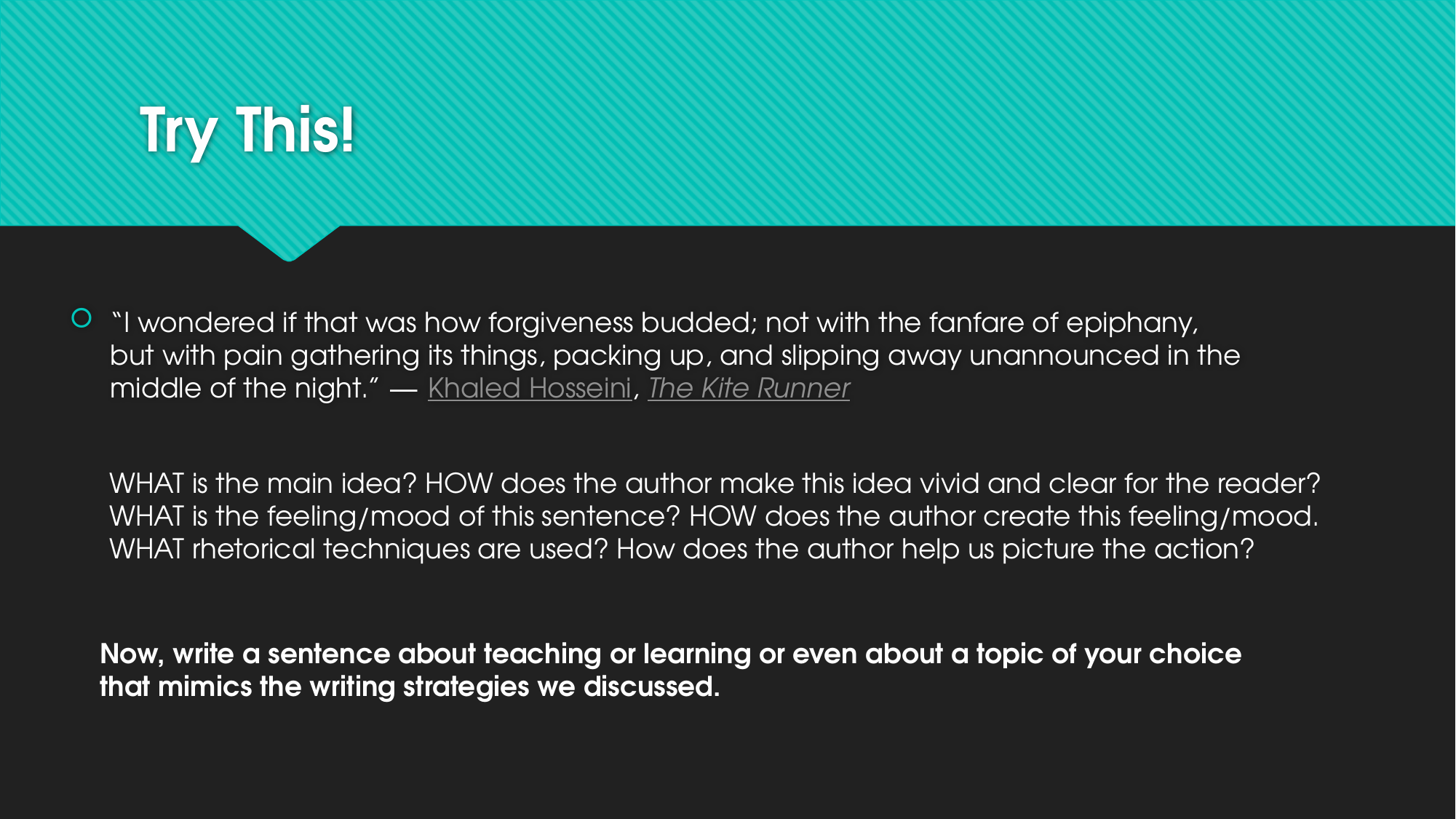

# Try This!
“I wondered if that was how forgiveness budded; not with the fanfare of epiphany, but with pain gathering its things, packing up, and slipping away unannounced in the middle of the night.” ― Khaled Hosseini, The Kite Runner
WHAT is the main idea? HOW does the author make this idea vivid and clear for the reader?
WHAT is the feeling/mood of this sentence? HOW does the author create this feeling/mood.
WHAT rhetorical techniques are used? How does the author help us picture the action?
Now, write a sentence about teaching or learning or even about a topic of your choice that mimics the writing strategies we discussed.